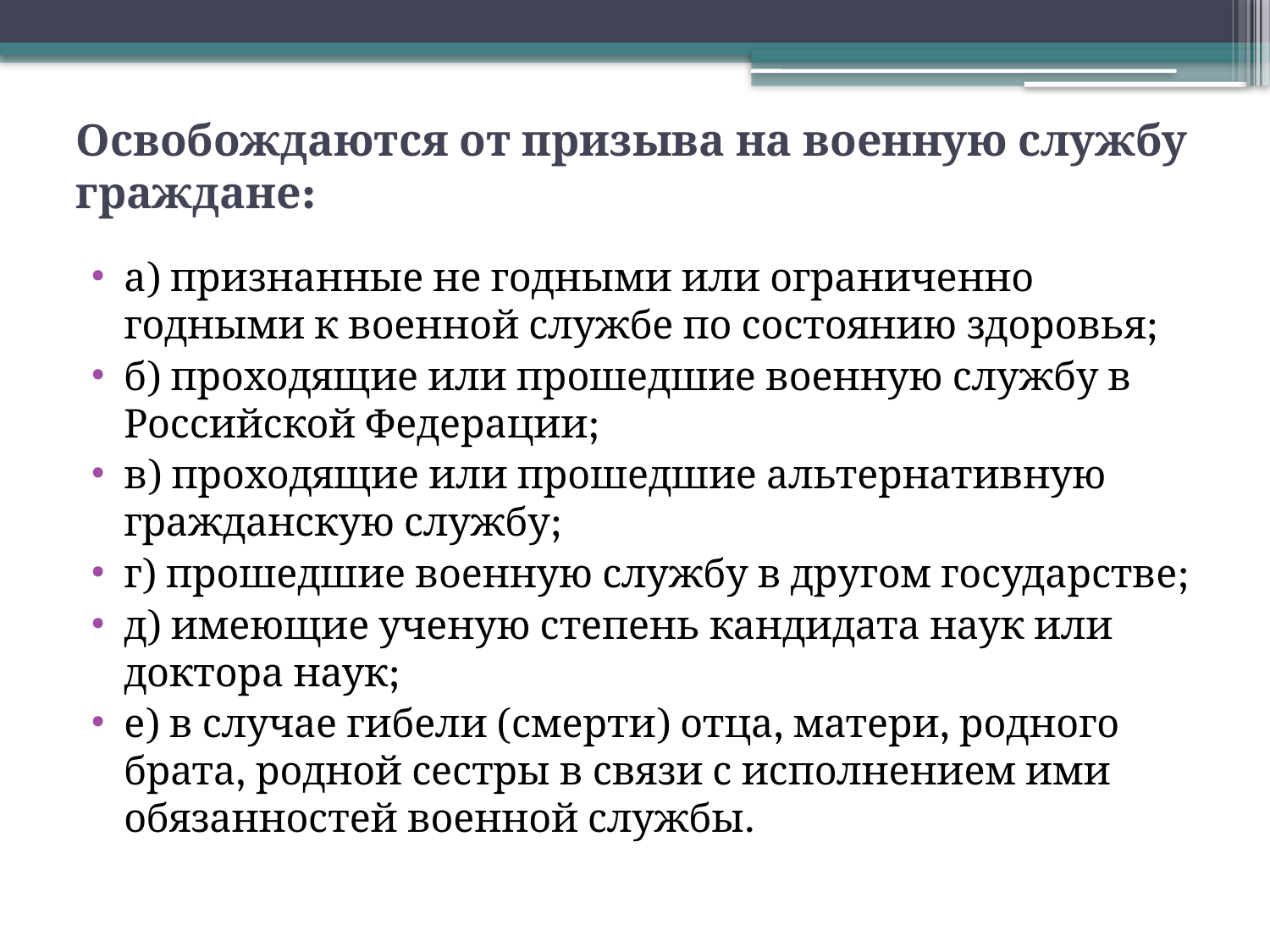

# Освобождаются от призыва на военную службу граждане:
а) признанные не годными или ограниченно годными к военной службе по состоянию здоровья;
б) проходящие или прошедшие военную службу в Российской Федерации;
в) проходящие или прошедшие альтернативную гражданскую службу;
г) прошедшие военную службу в другом государстве;
д) имеющие ученую степень кандидата наук или доктора наук;
е) в случае гибели (смерти) отца, матери, родного брата, родной сестры в связи с исполнением ими обязанностей военной службы.